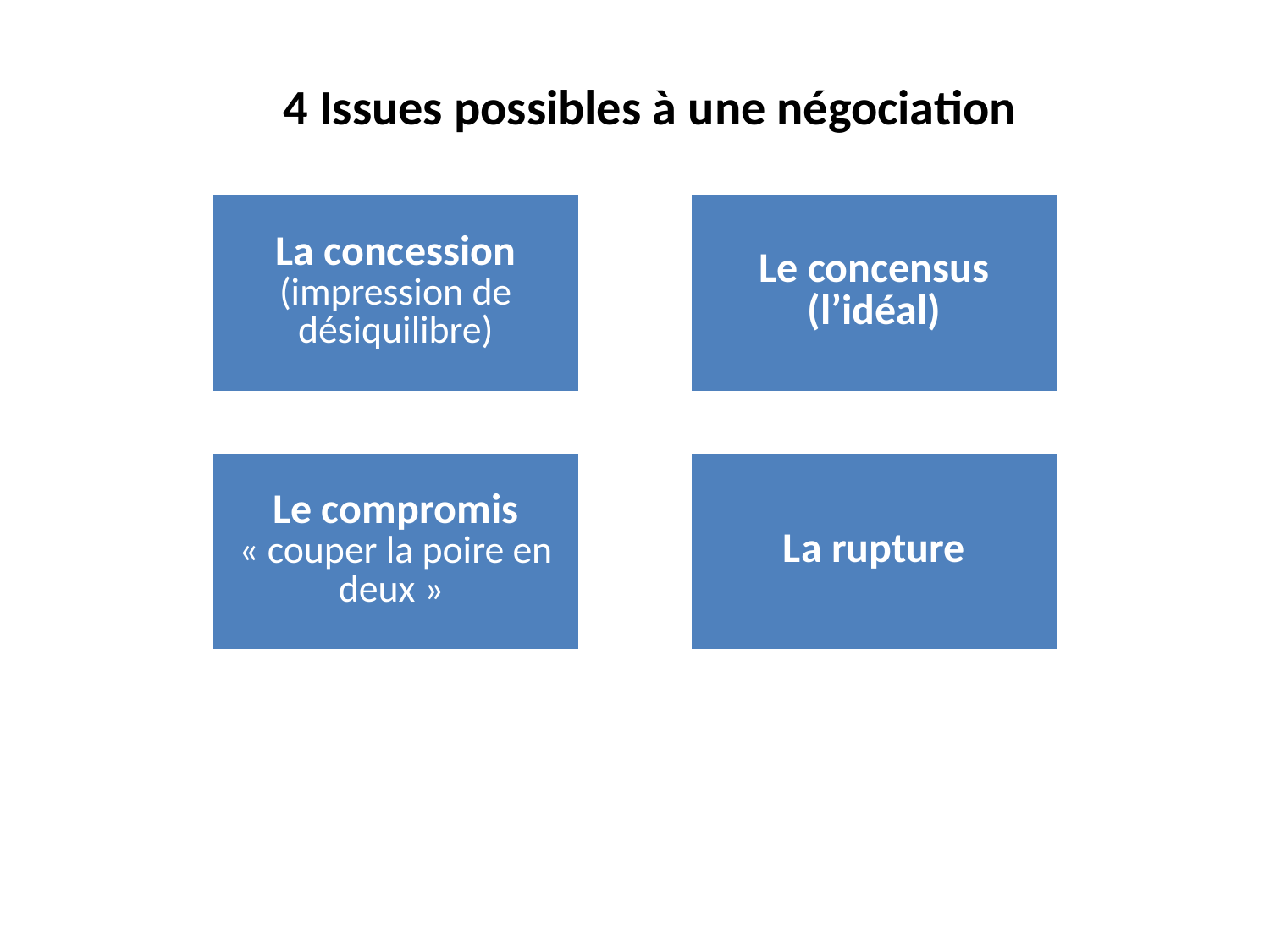

4 Issues possibles à une négociation
La concession
(impression de désiquilibre)
Le concensus
(l’idéal)
Le compromis
« couper la poire en deux »
La rupture